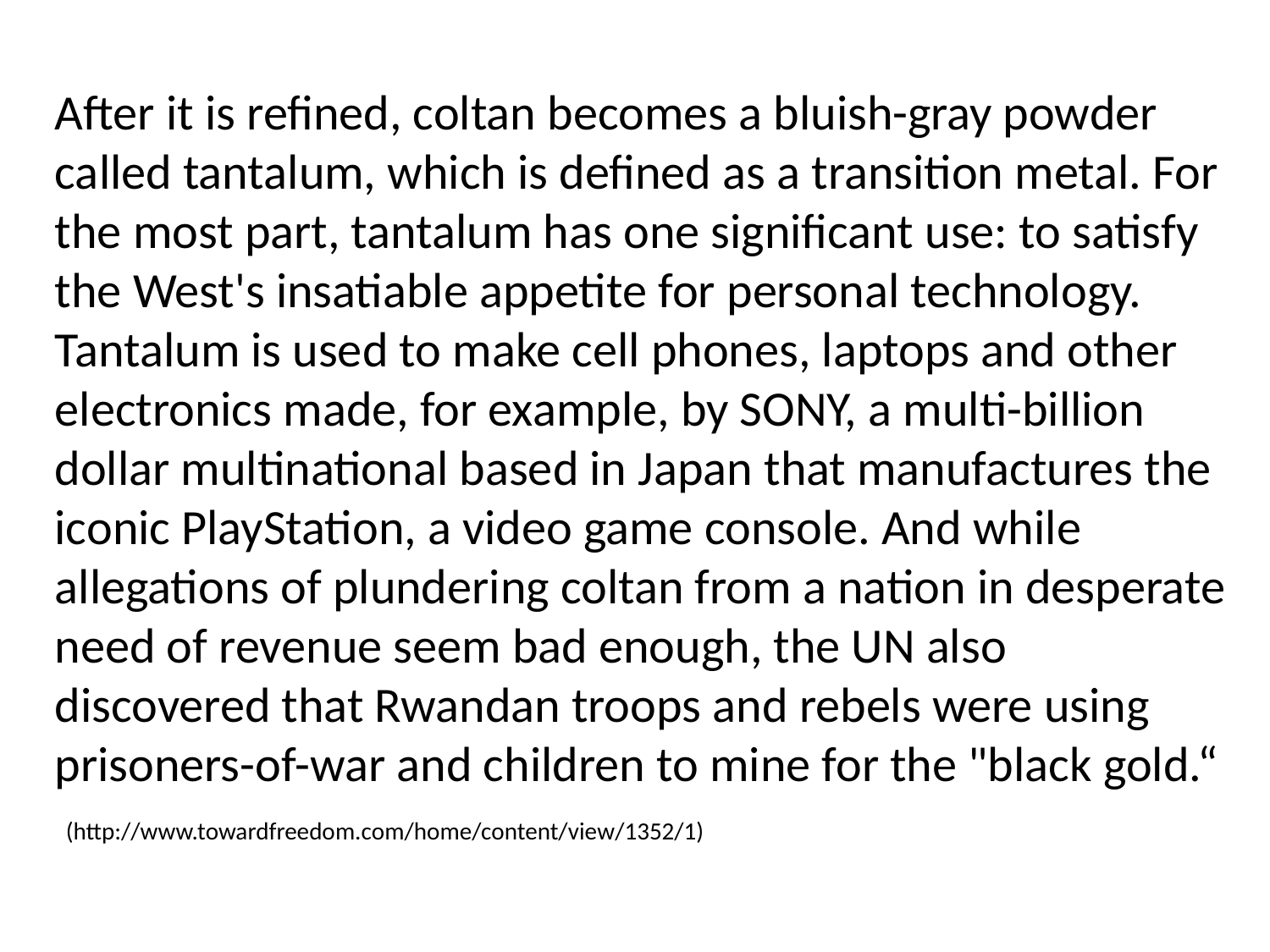

After it is refined, coltan becomes a bluish-gray powder called tantalum, which is defined as a transition metal. For the most part, tantalum has one significant use: to satisfy the West's insatiable appetite for personal technology. Tantalum is used to make cell phones, laptops and other electronics made, for example, by SONY, a multi-billion dollar multinational based in Japan that manufactures the iconic PlayStation, a video game console. And while allegations of plundering coltan from a nation in desperate need of revenue seem bad enough, the UN also discovered that Rwandan troops and rebels were using prisoners-of-war and children to mine for the "black gold.“  (http://www.towardfreedom.com/home/content/view/1352/1)